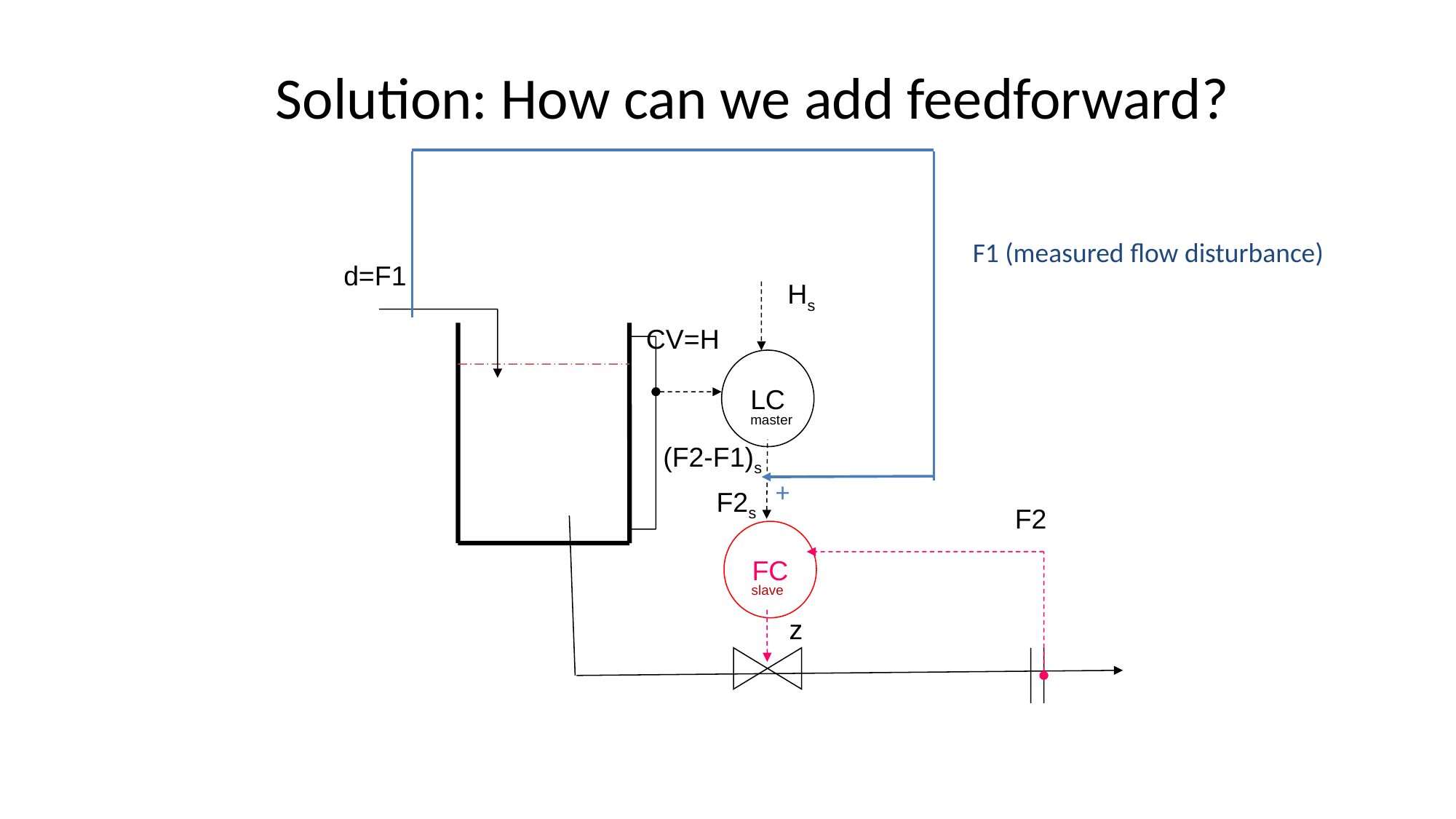

# Solution: How can we add feedforward?
F1 (measured flow disturbance)
d=F1
Hs

CV=H

LC

master

F2s
F2

FC

slave

z

(F2-F1)s
+